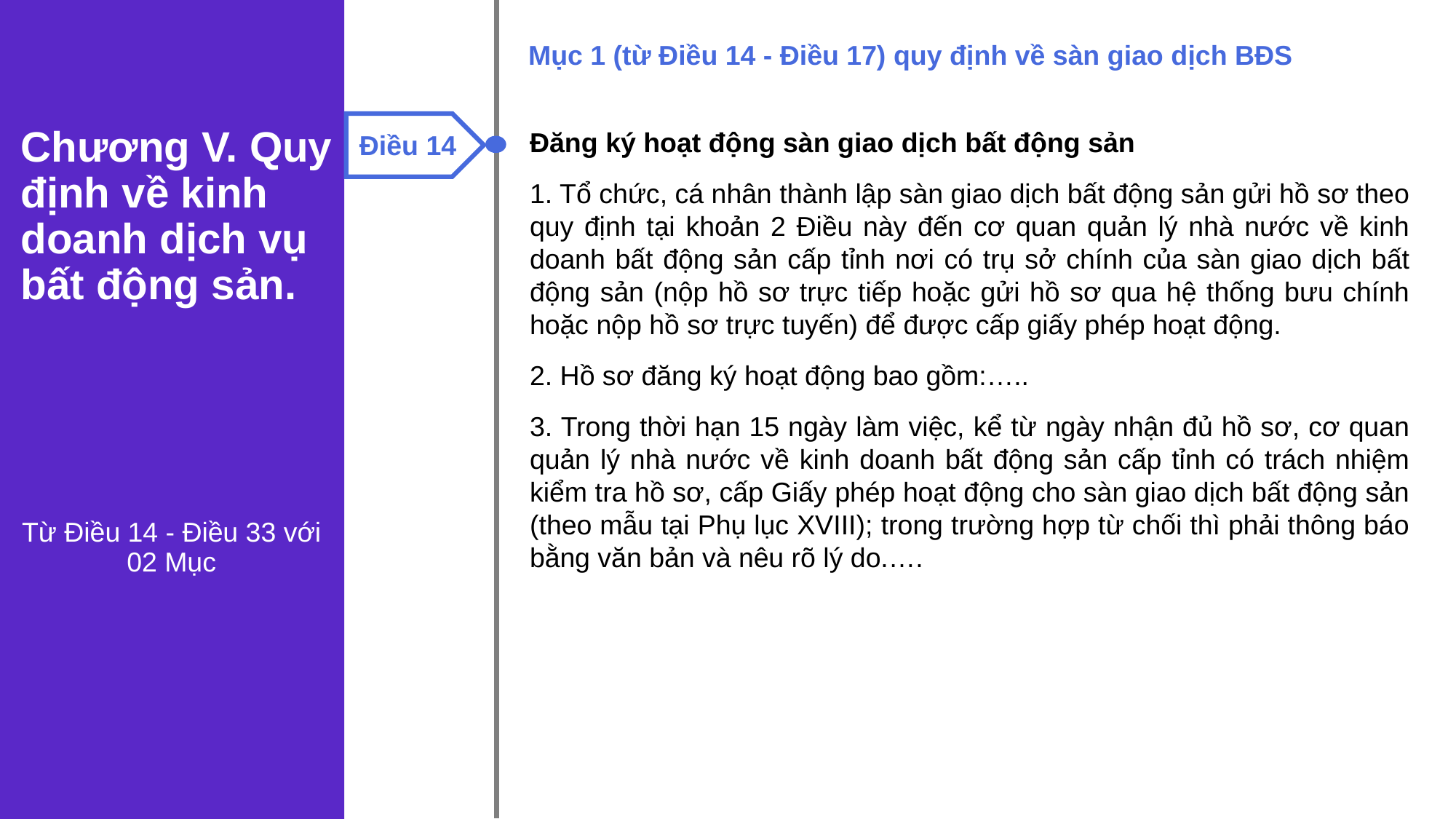

Mục 1 (từ Điều 14 - Điều 17) quy định về sàn giao dịch BĐS
Chương V. Quy định về kinh doanh dịch vụ bất động sản.

Điều 14

Đăng ký hoạt động sàn giao dịch bất động sản
1. Tổ chức, cá nhân thành lập sàn giao dịch bất động sản gửi hồ sơ theo quy định tại khoản 2 Điều này đến cơ quan quản lý nhà nước về kinh doanh bất động sản cấp tỉnh nơi có trụ sở chính của sàn giao dịch bất động sản (nộp hồ sơ trực tiếp hoặc gửi hồ sơ qua hệ thống bưu chính hoặc nộp hồ sơ trực tuyến) để được cấp giấy phép hoạt động.
2. Hồ sơ đăng ký hoạt động bao gồm:…..
3. Trong thời hạn 15 ngày làm việc, kể từ ngày nhận đủ hồ sơ, cơ quan quản lý nhà nước về kinh doanh bất động sản cấp tỉnh có trách nhiệm kiểm tra hồ sơ, cấp Giấy phép hoạt động cho sàn giao dịch bất động sản (theo mẫu tại Phụ lục XVIII); trong trường hợp từ chối thì phải thông báo bằng văn bản và nêu rõ lý do.….
Từ Điều 14 - Điều 33 với
02 Mục